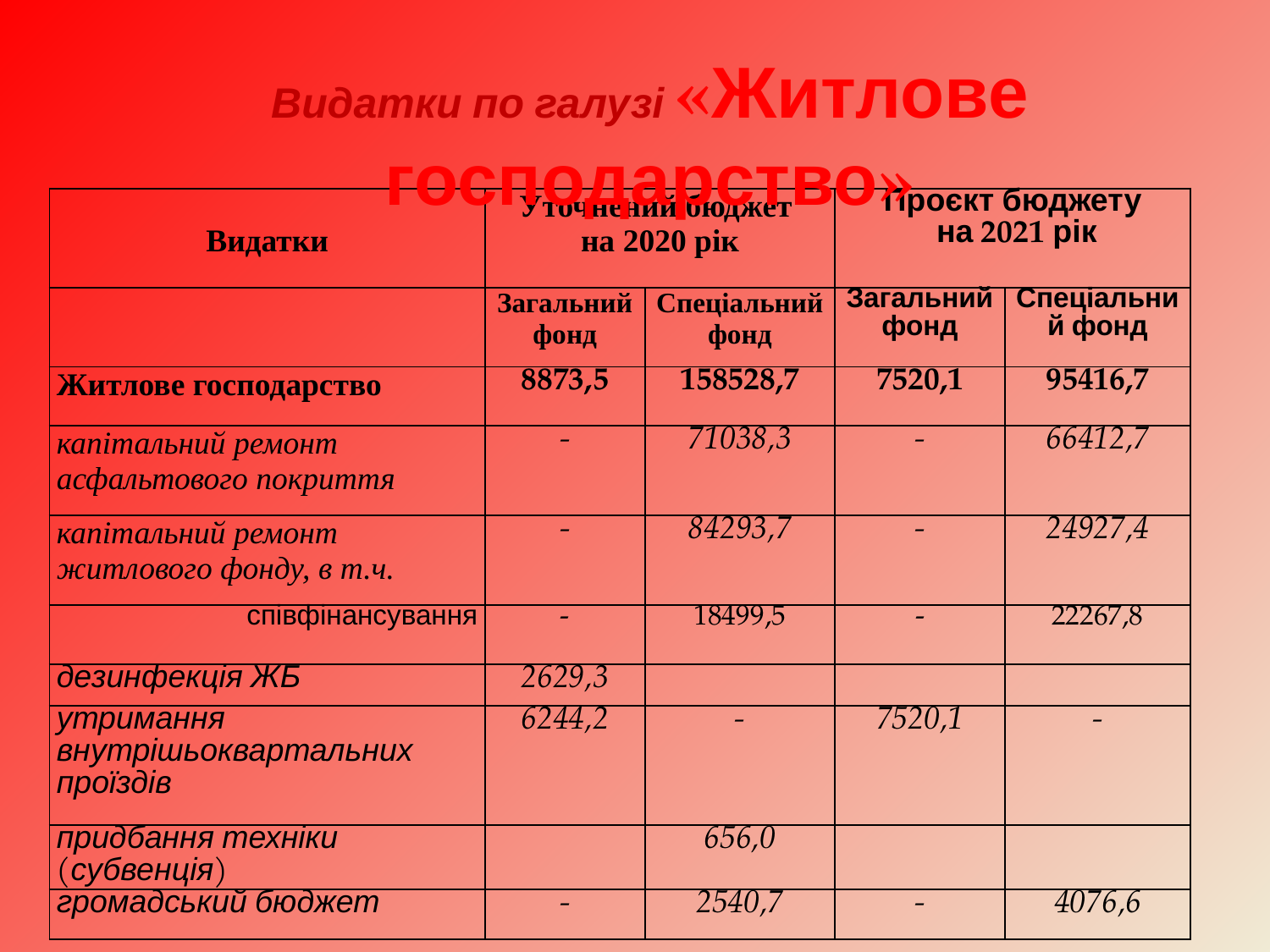

Видатки по галузі «Житлове господарство»
| Видатки | Уточнений бюджет на 2020 рік |  | Проєкт бюджету на 2021 рік |  |
| --- | --- | --- | --- | --- |
|  | Загальний фонд | Спеціальний фонд | Загальний фонд | Спеціальний фонд |
| Житлове господарство | 8873,5 | 158528,7 | 7520,1 | 95416,7 |
| капітальний ремонт асфальтового покриття | - | 71038,3 | - | 66412,7 |
| капітальний ремонт житлового фонду, в т.ч. | - | 84293,7 | - | 24927,4 |
| співфінансування | - | 18499,5 | - | 22267,8 |
| дезинфекція ЖБ | 2629,3 |  |  |  |
| утримання внутрішьоквартальних проїздів | 6244,2 | - | 7520,1 | - |
| придбання техніки (субвенція) |  | 656,0 |  |  |
| громадський бюджет | - | 2540,7 | - | 4076,6 |